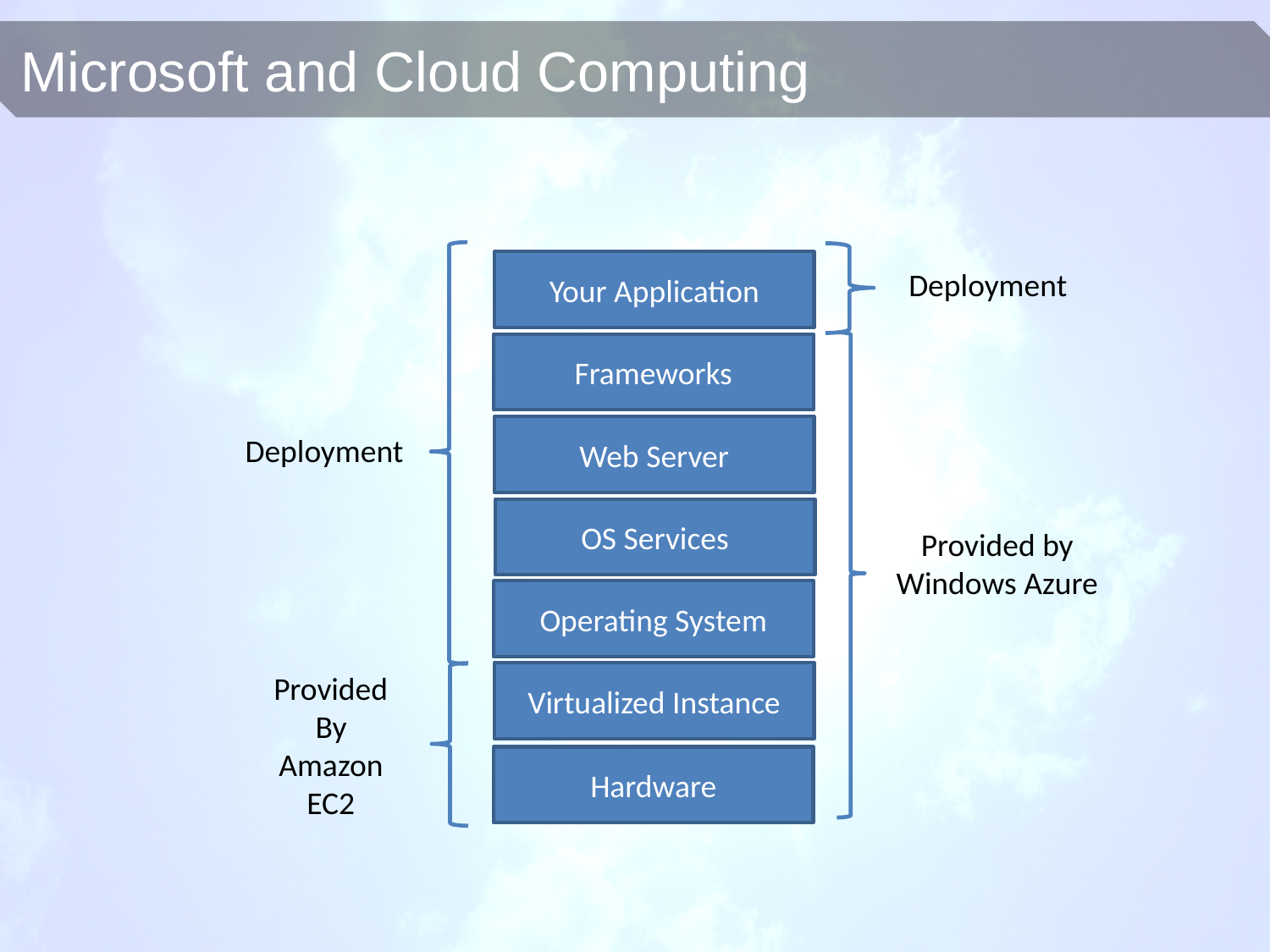

Your Application
Deployment

Frameworks
Web Server
Deployment
OS Services
Provided by
Windows Azure
Operating System
Provided
By
Amazon
EC2
Virtualized Instance

Hardware